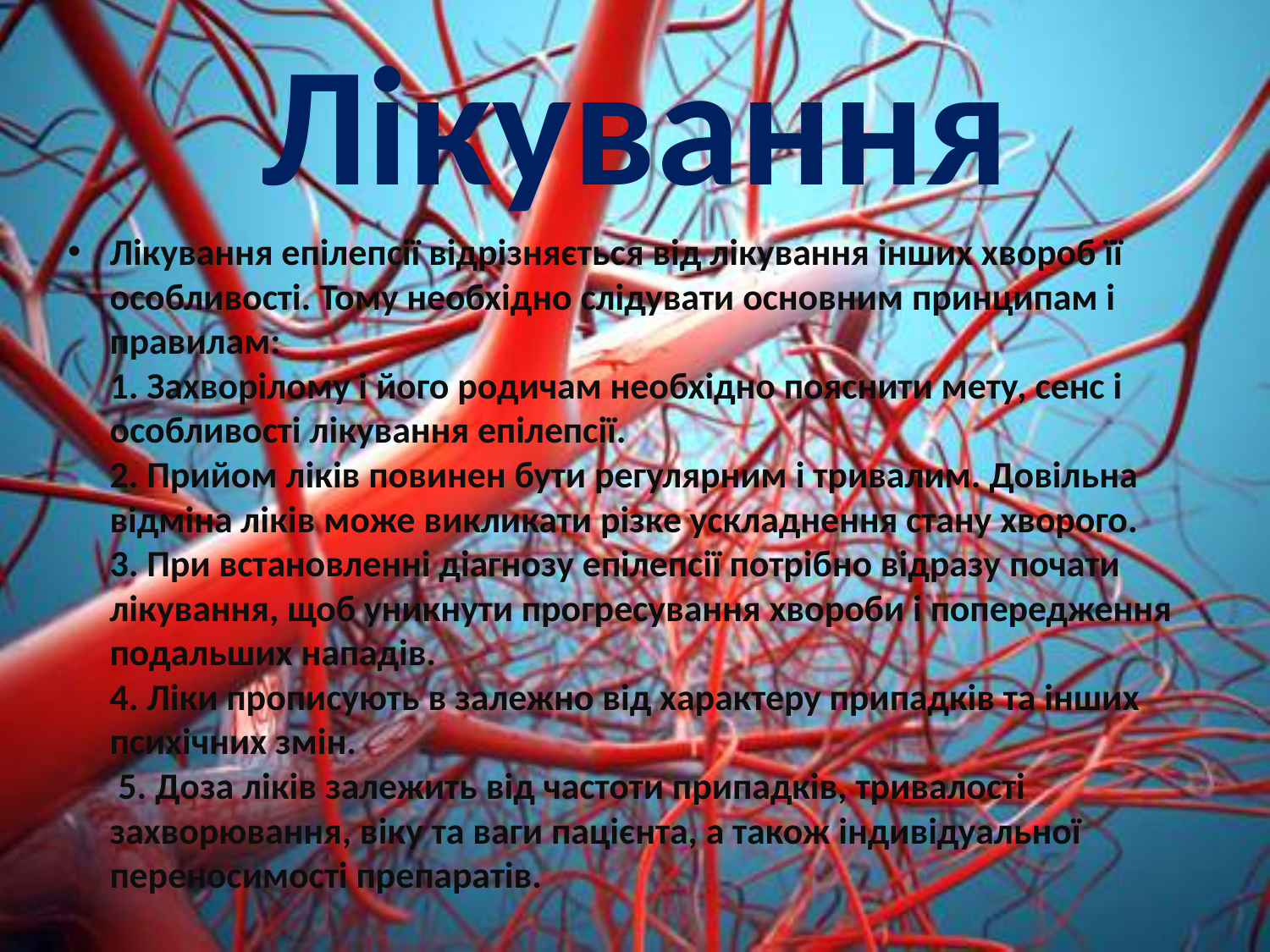

# Лікування
Лікування епілепсії відрізняється від лікування інших хвороб її особливості. Тому необхідно слідувати основним принципам і правилам:
1. Захворілому і його родичам необхідно пояснити мету, сенс і особливості лікування епілепсії.
2. Прийом ліків повинен бути регулярним і тривалим. Довільна відміна ліків може викликати різке ускладнення стану хворого.
3. При встановленні діагнозу епілепсії потрібно відразу почати лікування, щоб уникнути прогресування хвороби і попередження подальших нападів.
4. Ліки прописують в залежно від характеру припадків та інших психічних змін.
 5. Доза ліків залежить від частоти припадків, тривалості захворювання, віку та ваги пацієнта, а також індивідуальної переносимості препаратів.